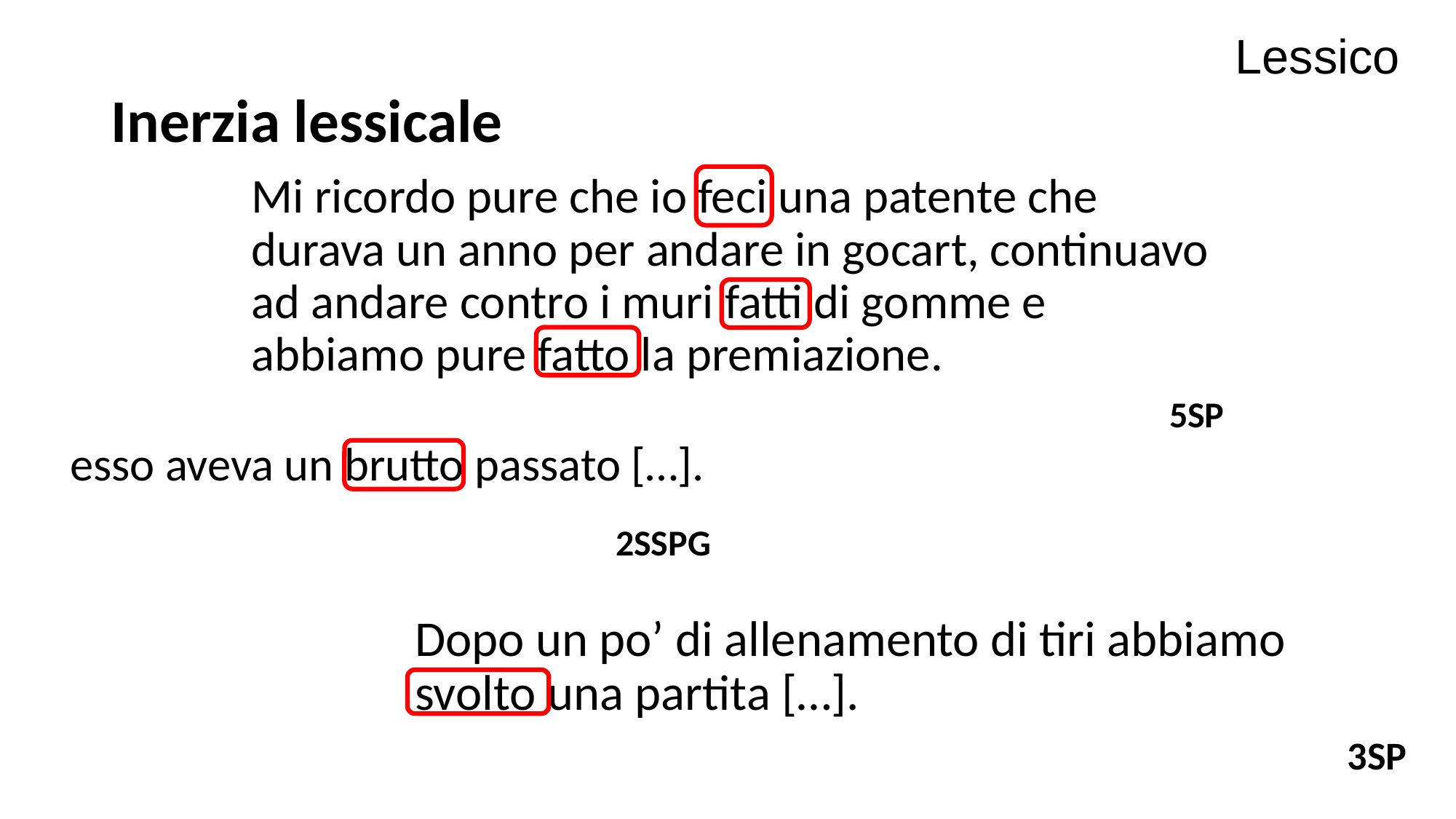

Lessico
# Inerzia lessicale
Mi ricordo pure che io feci una patente che durava un anno per andare in gocart, continuavo ad andare contro i muri fatti di gomme e abbiamo pure fatto la premiazione.
5SP

esso aveva un brutto passato […].
					2SSPG

Dopo un po’ di allenamento di tiri abbiamo svolto una partita […].
3SP